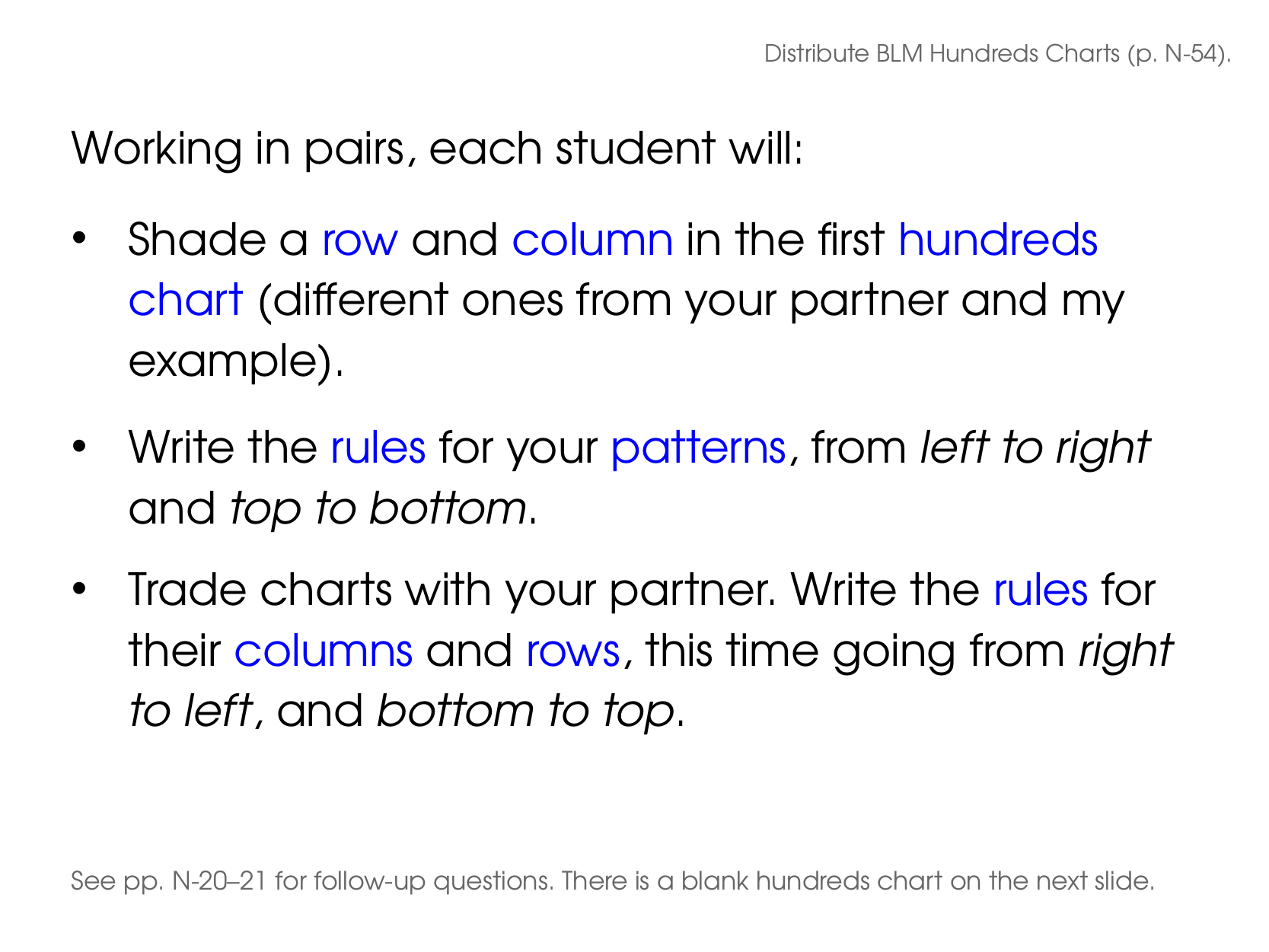

Distribute BLM Hundreds Charts (p. N-54).
Working in pairs, each student will:
Shade a row and column in the first hundreds
chart (different ones from your partner and my example).
Write the rules for your patterns, from left to right and top to bottom.
Trade charts with your partner. Write the rules for their columns and rows, this time going from right
to left, and bottom to top.
See pp. N-20–21 for follow-up questions. There is a blank hundreds chart on the next slide.